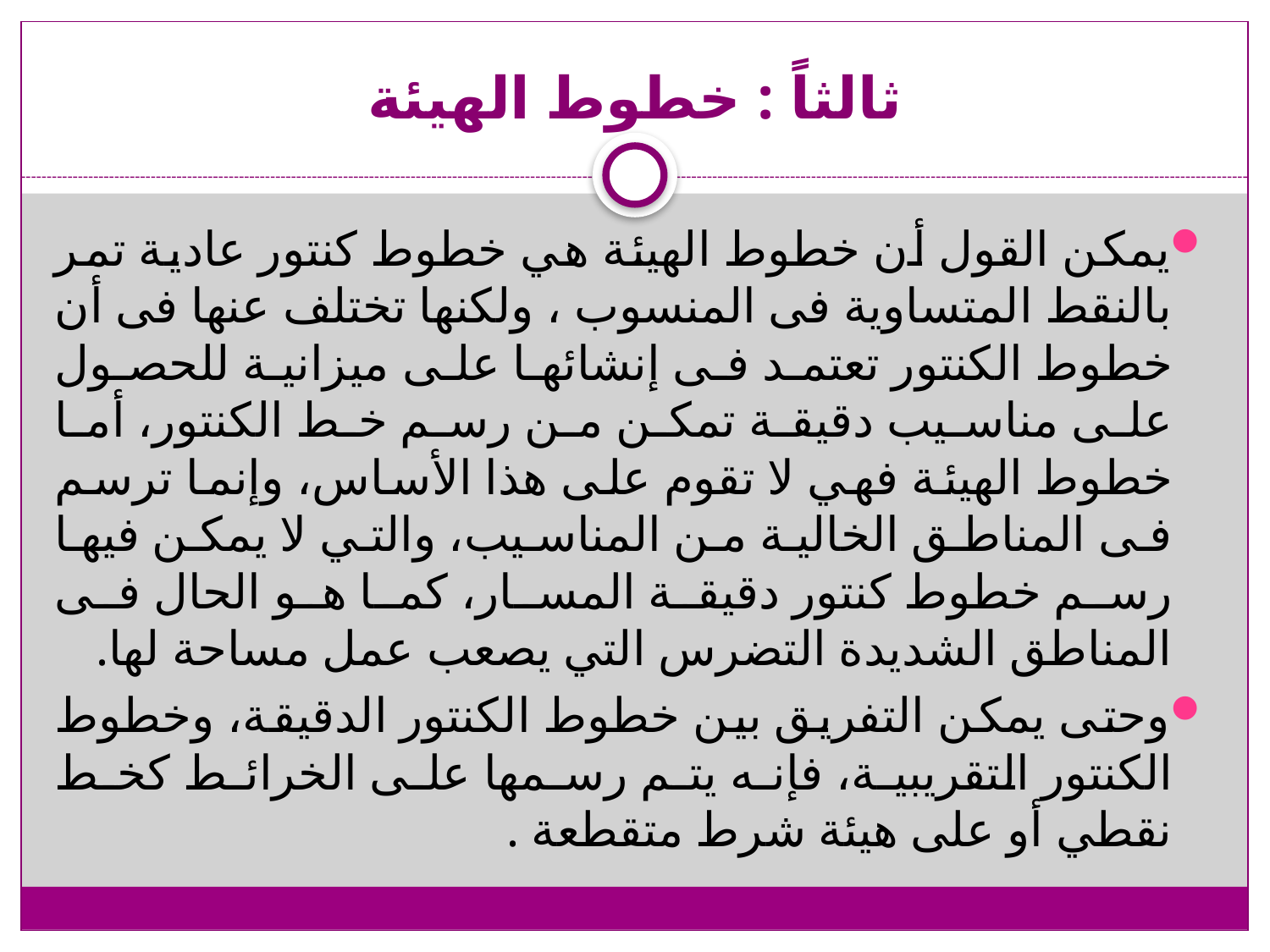

# ثالثاً : خطوط الهيئة
يمكن القول أن خطوط الهيئة هي خطوط كنتور عادية تمر بالنقط المتساوية فى المنسوب ، ولكنها تختلف عنها فى أن خطوط الكنتور تعتمد فى إنشائها على ميزانية للحصول على مناسيب دقيقة تمكن من رسم خط الكنتور، أما خطوط الهيئة فهي لا تقوم على هذا الأساس، وإنما ترسم فى المناطق الخالية من المناسيب، والتي لا يمكن فيها رسم خطوط كنتور دقيقة المسار، كما هو الحال فى المناطق الشديدة التضرس التي يصعب عمل مساحة لها.
وحتى يمكن التفريق بين خطوط الكنتور الدقيقة، وخطوط الكنتور التقريبية، فإنه يتم رسمها على الخرائط كخط نقطي أو على هيئة شرط متقطعة .